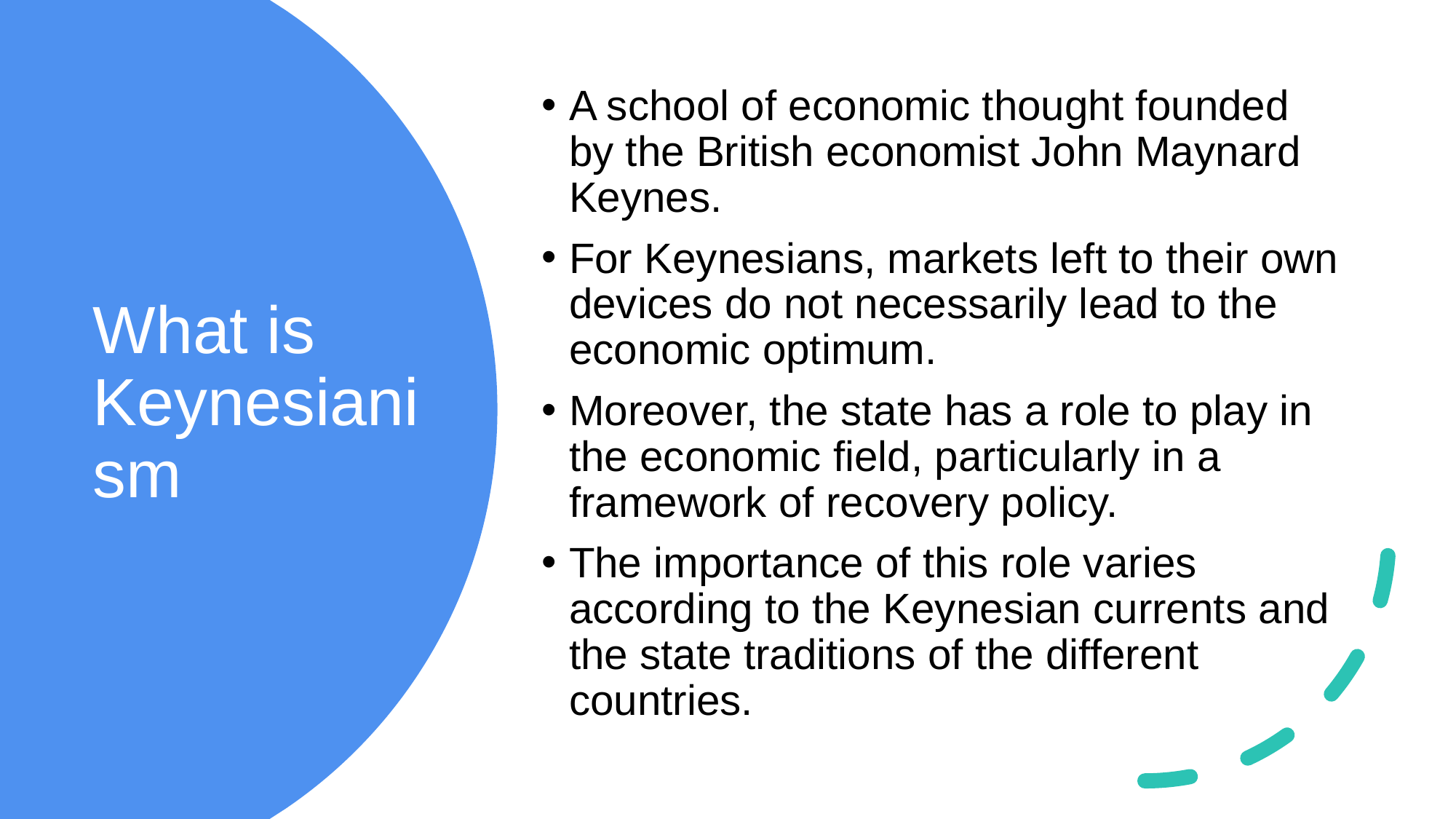

A school of economic thought founded by the British economist John Maynard Keynes.
For Keynesians, markets left to their own devices do not necessarily lead to the economic optimum.
Moreover, the state has a role to play in the economic field, particularly in a framework of recovery policy.
The importance of this role varies according to the Keynesian currents and the state traditions of the different countries.
# What is Keynesianism